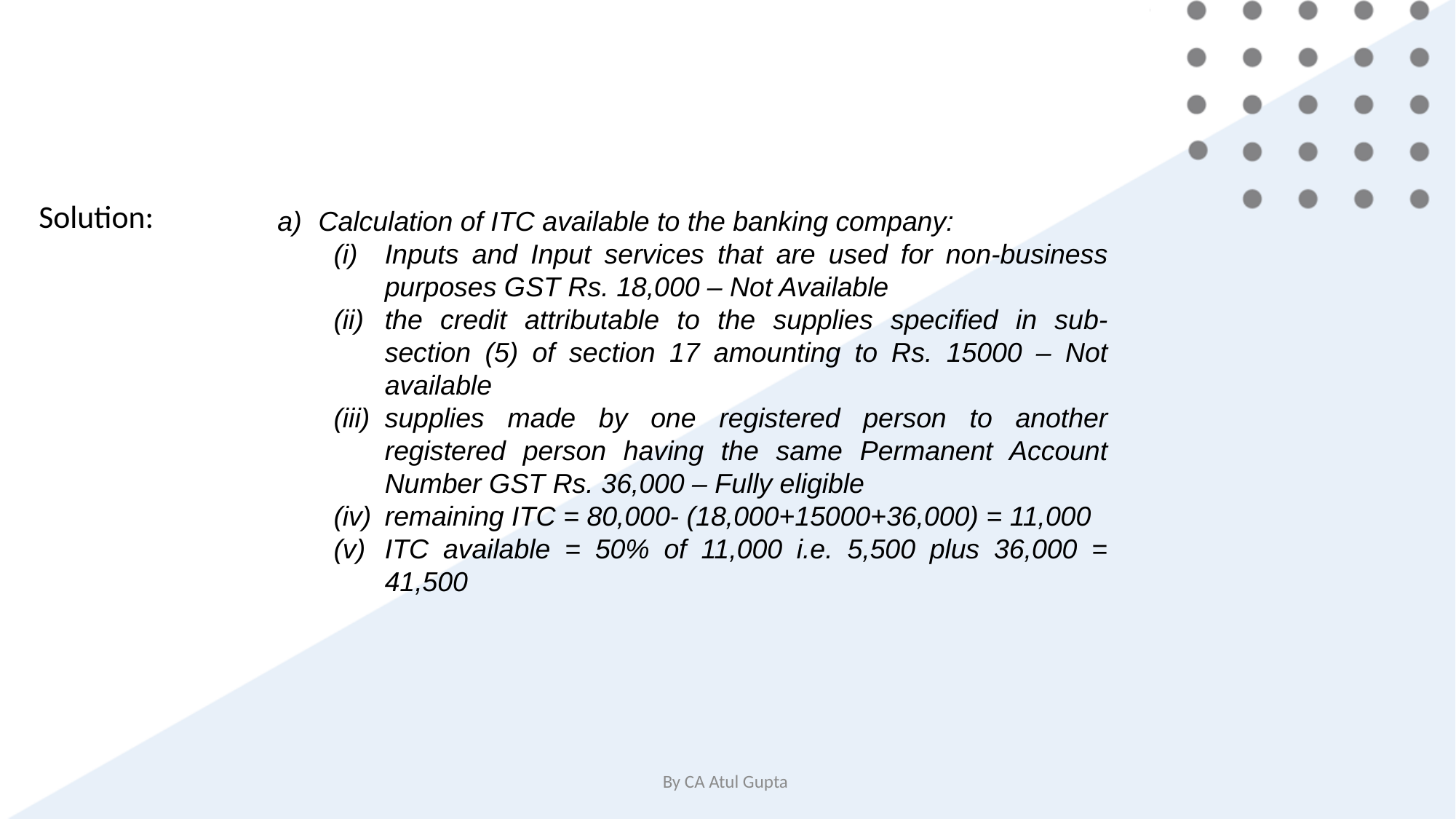

Calculation of ITC available to the banking company:
Inputs and Input services that are used for non-business purposes GST Rs. 18,000 – Not Available
the credit attributable to the supplies specified in sub-section (5) of section 17 amounting to Rs. 15000 – Not available
supplies made by one registered person to another registered person having the same Permanent Account Number GST Rs. 36,000 – Fully eligible
remaining ITC = 80,000- (18,000+15000+36,000) = 11,000
ITC available = 50% of 11,000 i.e. 5,500 plus 36,000 = 41,500

Solution:

By CA Atul Gupta